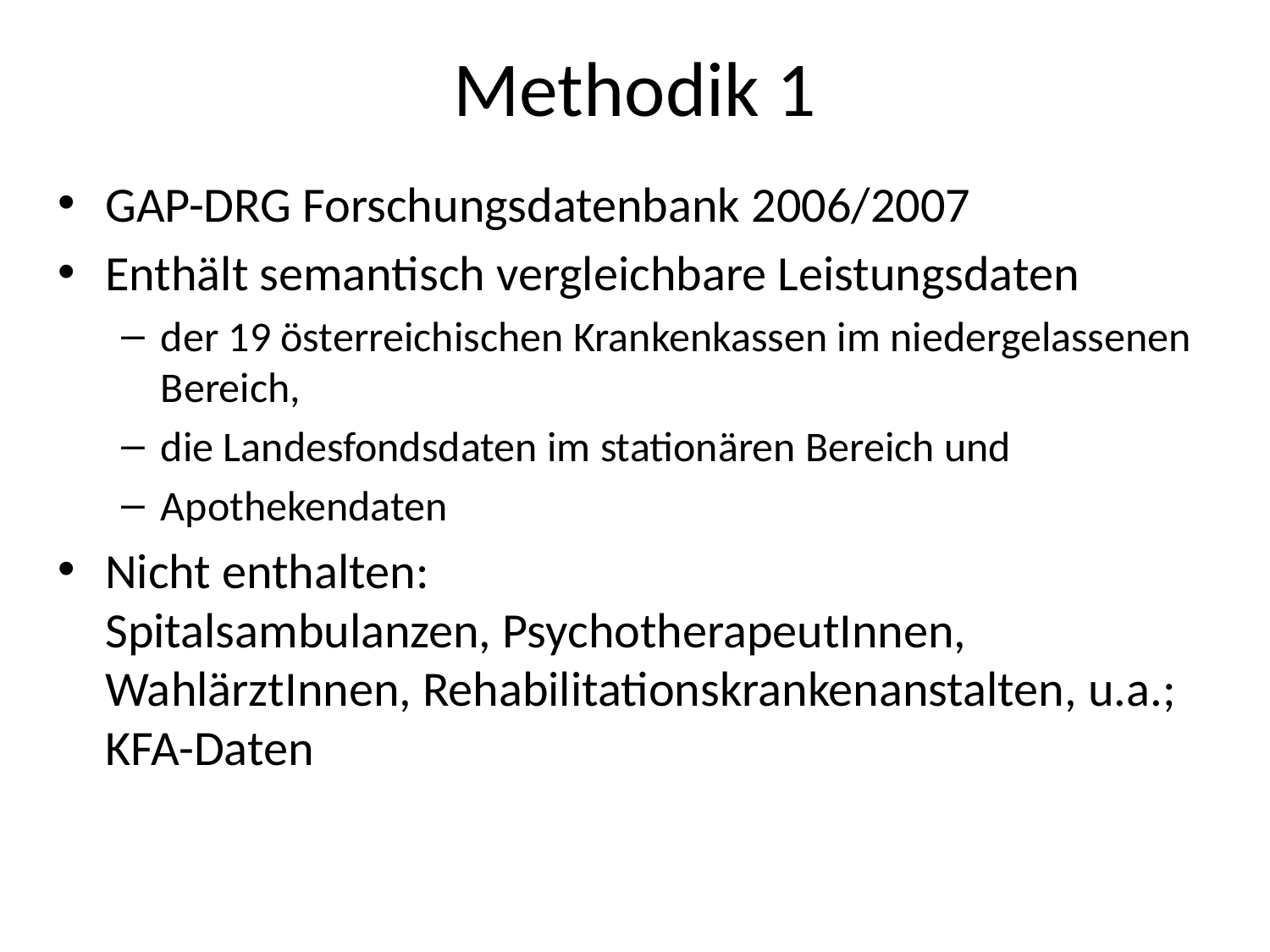

# Methodik 1
GAP-DRG Forschungsdatenbank 2006/2007
Enthält semantisch vergleichbare Leistungsdaten
der 19 österreichischen Krankenkassen im niedergelassenen Bereich,
die Landesfondsdaten im stationären Bereich und
Apothekendaten
Nicht enthalten:
Spitalsambulanzen, PsychotherapeutInnen, WahlärztInnen, Rehabilitationskrankenanstalten, u.a.; KFA-Daten